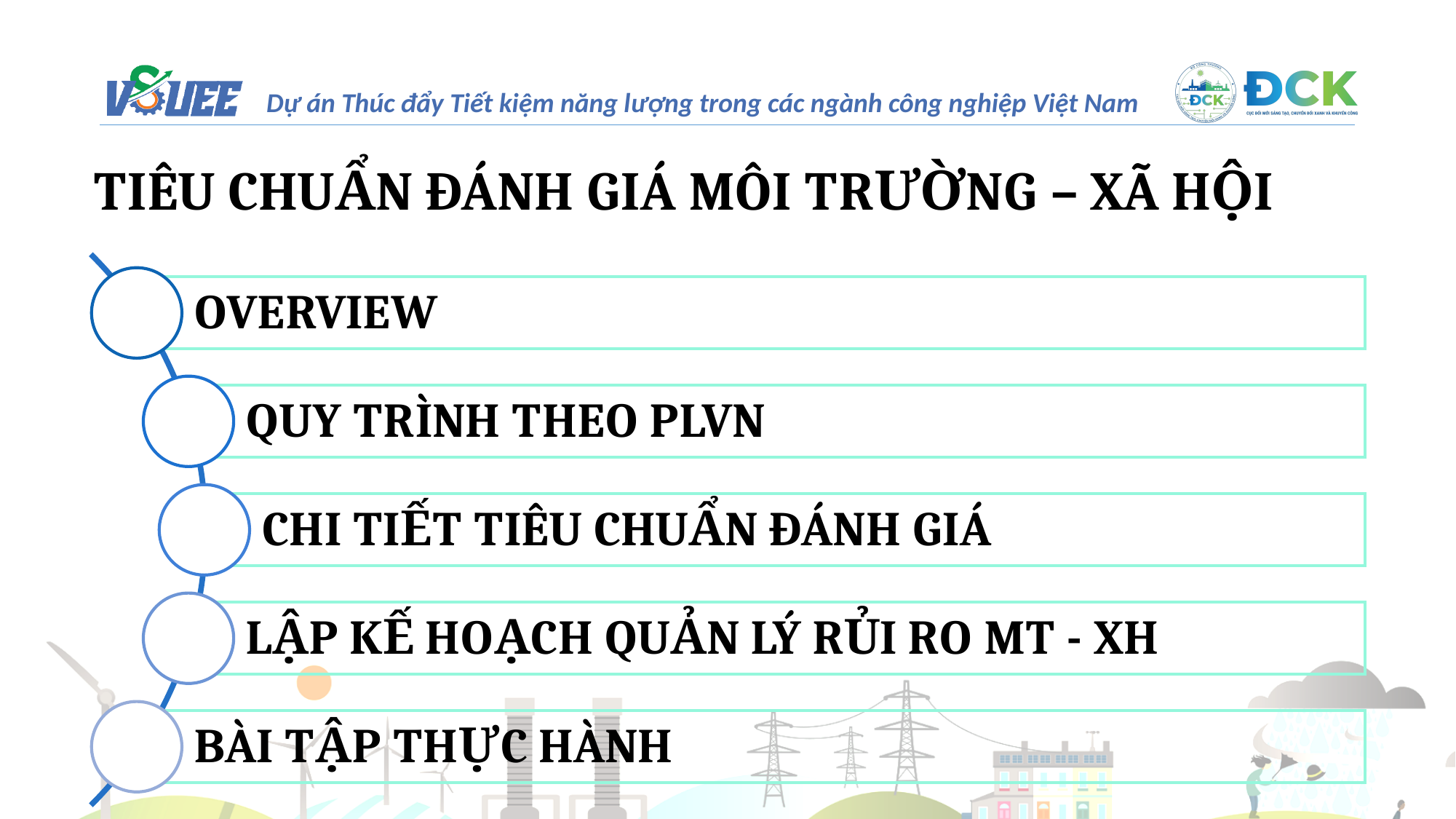

TIÊU CHUẨN ĐÁNH GIÁ MÔI TRƯỜNG – XÃ HỘI
OVERVIEW
QUY TRÌNH THEO PLVN
CHI TIẾT TIÊU CHUẨN ĐÁNH GIÁ
LẬP KẾ HOẠCH QUẢN LÝ RỦI RO MT - XH
BÀI TẬP THỰC HÀNH